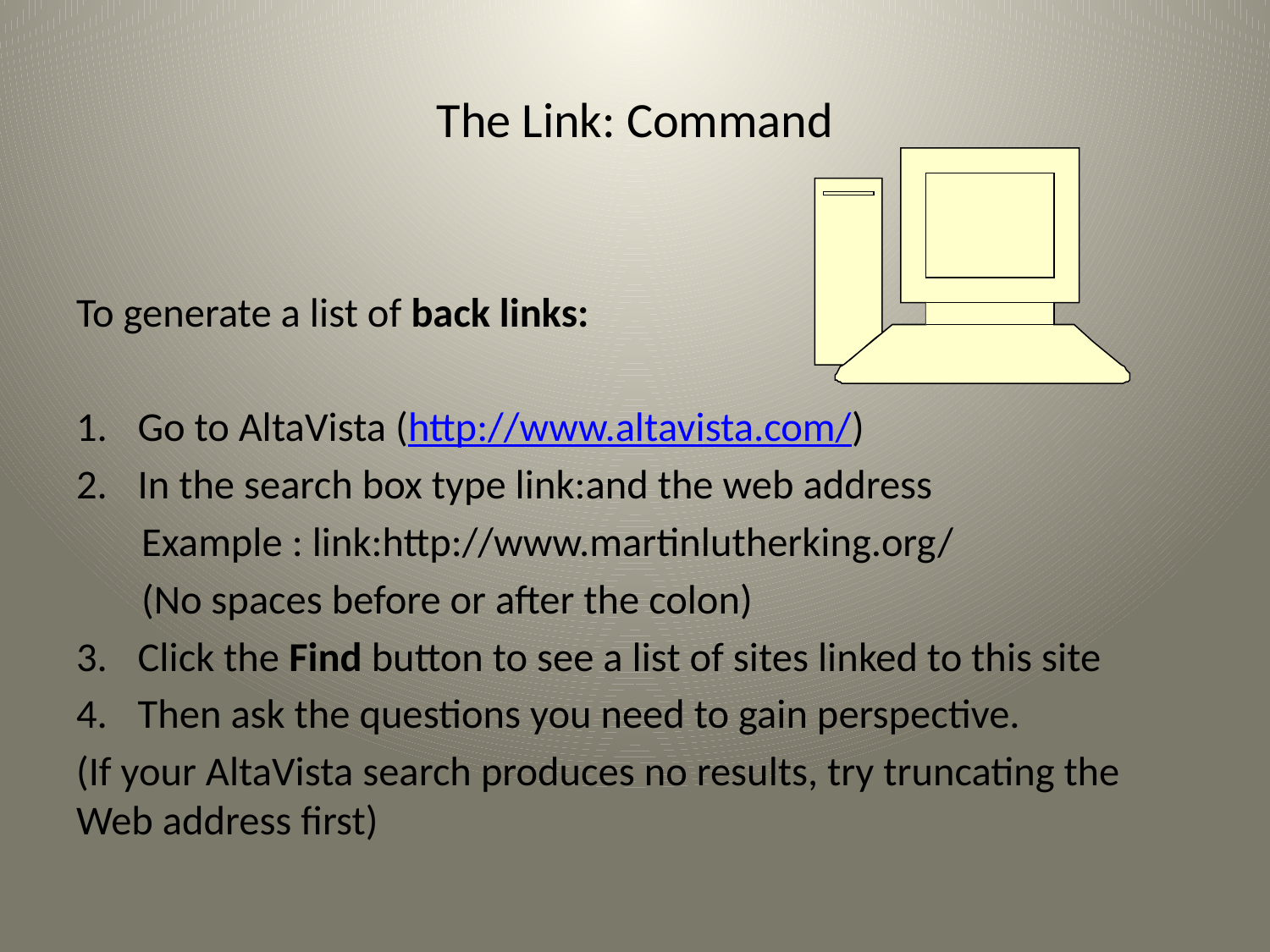

# The Link: Command

To generate a list of back links:

Go to AltaVista (http://www.altavista.com/)
In the search box type link:and the web address
       Example : link:http://www.martinlutherking.org/
       (No spaces before or after the colon)
Click the Find button to see a list of sites linked to this site
Then ask the questions you need to gain perspective.
(If your AltaVista search produces no results, try truncating the Web address first)